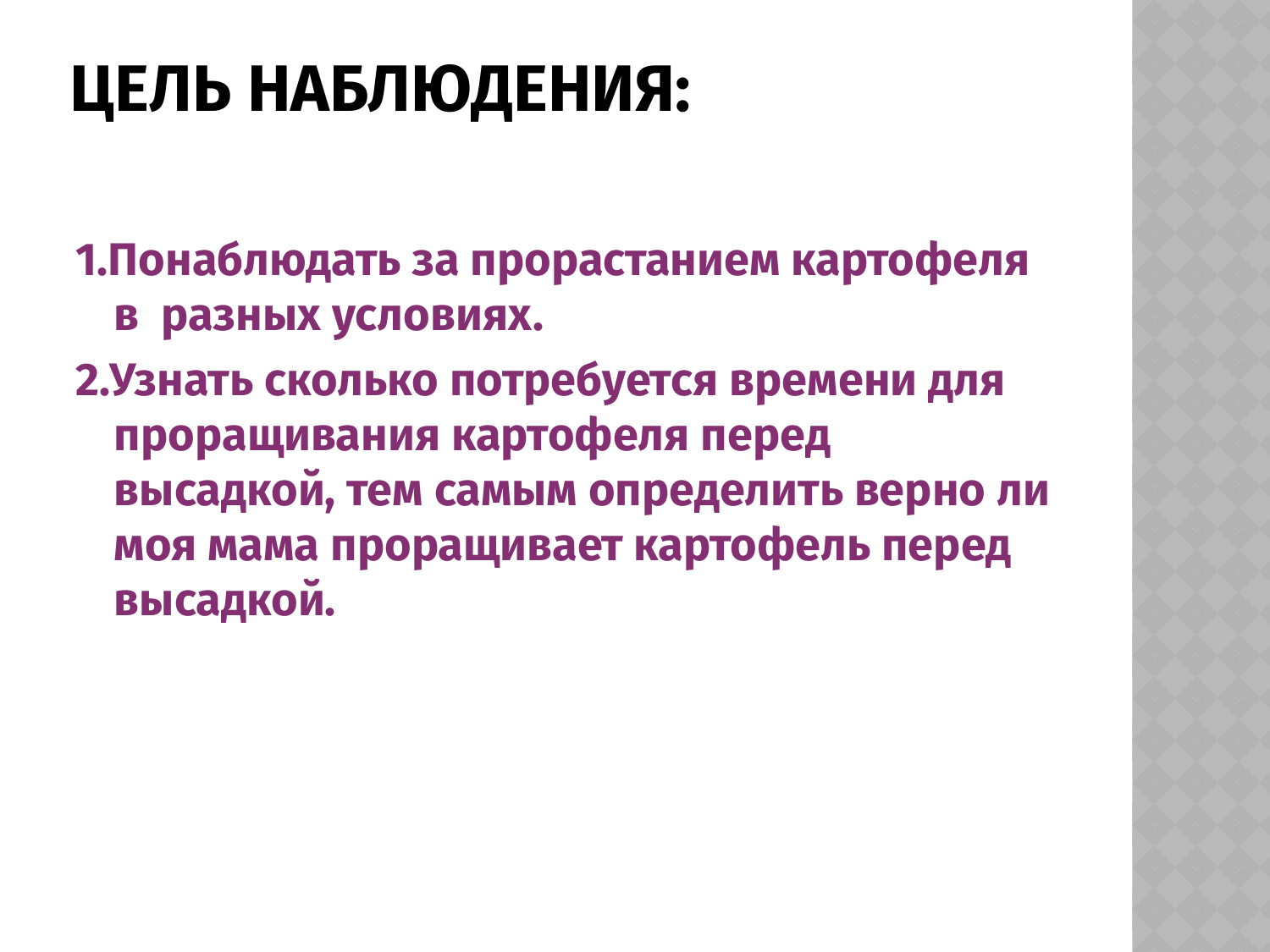

# Цель наблюдения:
1.Понаблюдать за прорастанием картофеля в  разных условиях.
2.Узнать сколько потребуется времени для проращивания картофеля перед высадкой, тем самым определить верно ли моя мама проращивает картофель перед высадкой.